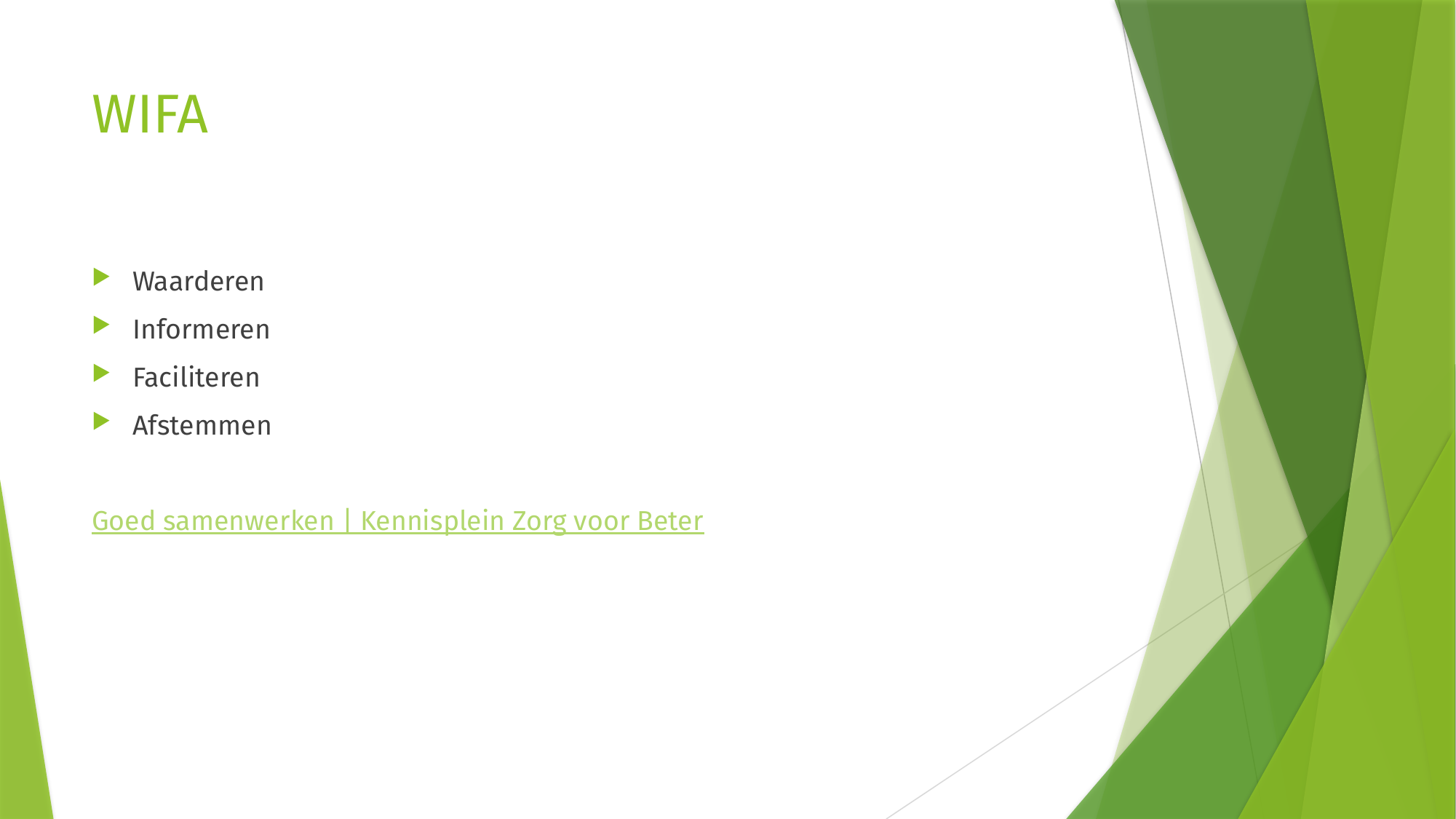

# WIFA
Waarderen
Informeren
Faciliteren
Afstemmen

Goed samenwerken | Kennisplein Zorg voor Beter